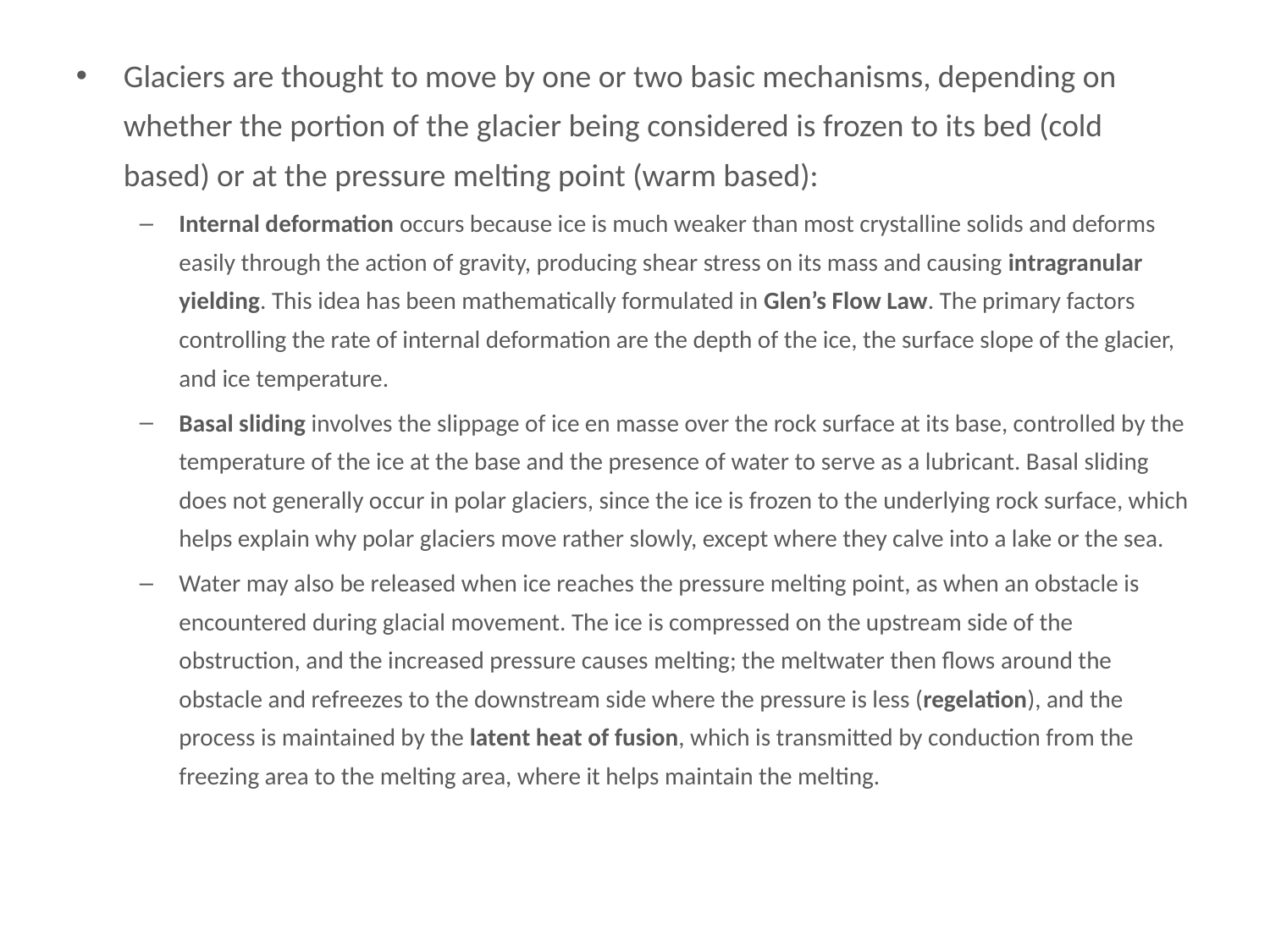

# Glaciers are thought to move by one or two basic mechanisms, depending on whe...
Glaciers are thought to move by one or two basic mechanisms, depending on whether the portion of the glacier being considered is frozen to its bed (cold based) or at the pressure melting point (warm based):
Internal deformation occurs because ice is much weaker than most crystalline solids and deforms easily through the action of gravity, producing shear stress on its mass and causing intragranular yielding. This idea has been mathematically formulated in Glen’s Flow Law. The primary factors controlling the rate of internal deformation are the depth of the ice, the surface slope of the glacier, and ice temperature.
Basal sliding involves the slippage of ice en masse over the rock surface at its base, controlled by the temperature of the ice at the base and the presence of water to serve as a lubricant. Basal sliding does not generally occur in polar glaciers, since the ice is frozen to the underlying rock surface, which helps explain why polar glaciers move rather slowly, except where they calve into a lake or the sea.
Water may also be released when ice reaches the pressure melting point, as when an obstacle is encountered during glacial movement. The ice is compressed on the upstream side of the obstruction, and the increased pressure causes melting; the meltwater then flows around the obstacle and refreezes to the downstream side where the pressure is less (regelation), and the process is maintained by the latent heat of fusion, which is transmitted by conduction from the freezing area to the melting area, where it helps maintain the melting.